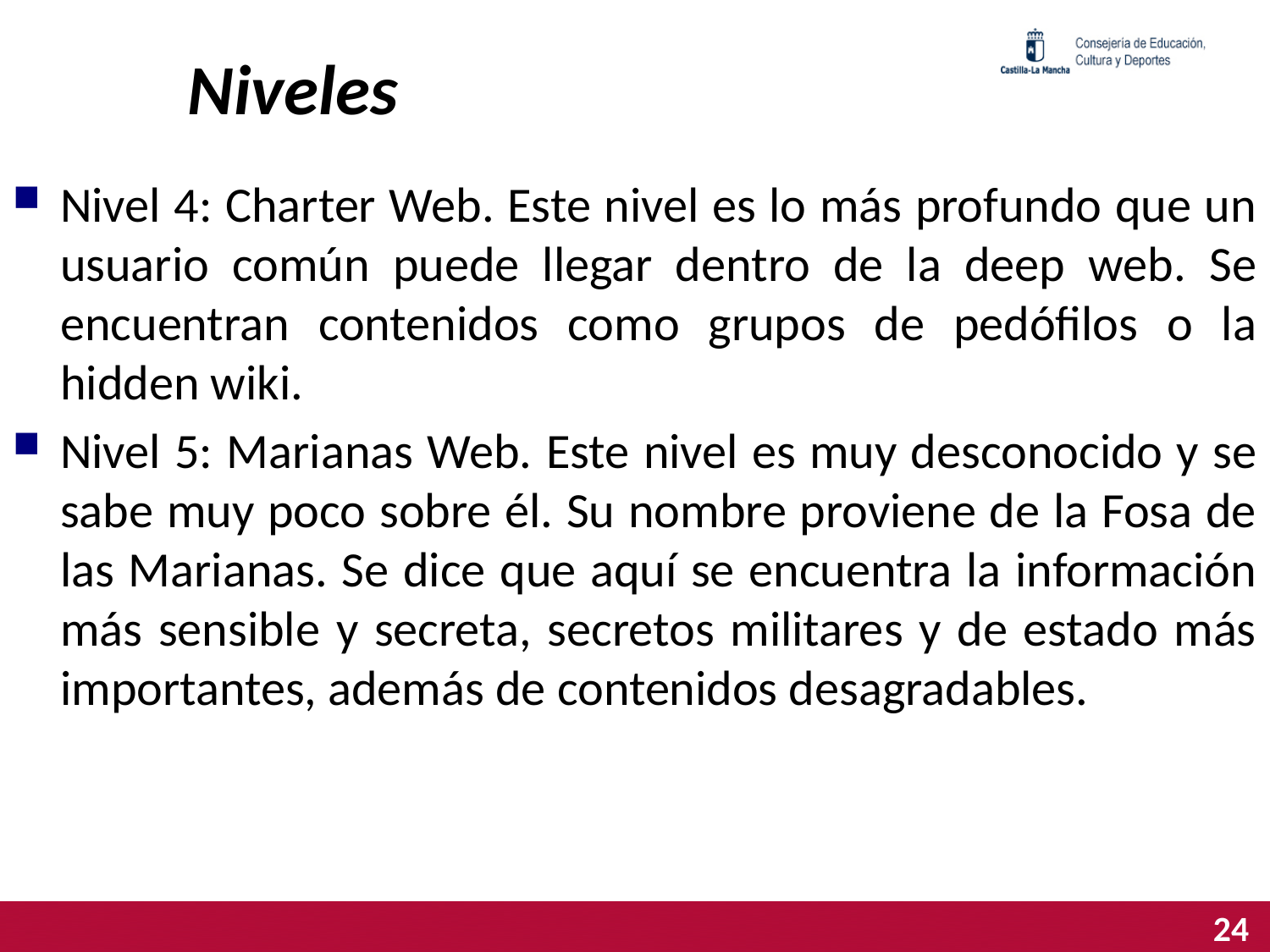

# Niveles
Nivel 4: Charter Web. Este nivel es lo más profundo que un usuario común puede llegar dentro de la deep web. Se encuentran contenidos como grupos de pedófilos o la hidden wiki.
Nivel 5: Marianas Web. Este nivel es muy desconocido y se sabe muy poco sobre él. Su nombre proviene de la Fosa de las Marianas. Se dice que aquí se encuentra la información más sensible y secreta, secretos militares y de estado más importantes, además de contenidos desagradables.